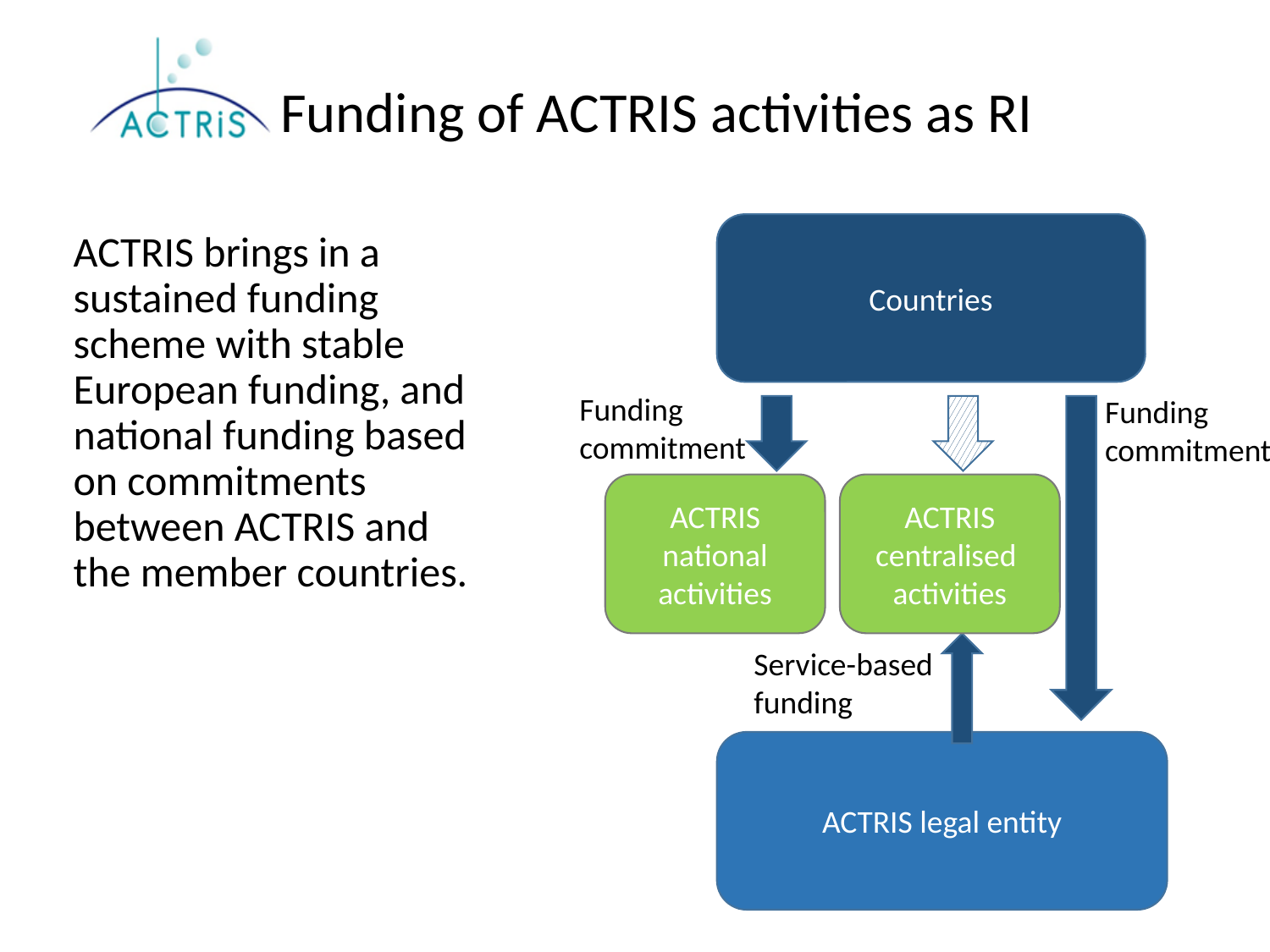

# Funding of ACTRIS activities as RI
Countries
Funding commitment
Funding commitment

ACTRIS national activities

Service-based funding
ACTRIS legal entity
ACTRIS brings in a sustained funding scheme with stable European funding, and national funding based on commitments between ACTRIS and the member countries.

ACTRIS centralised  activities